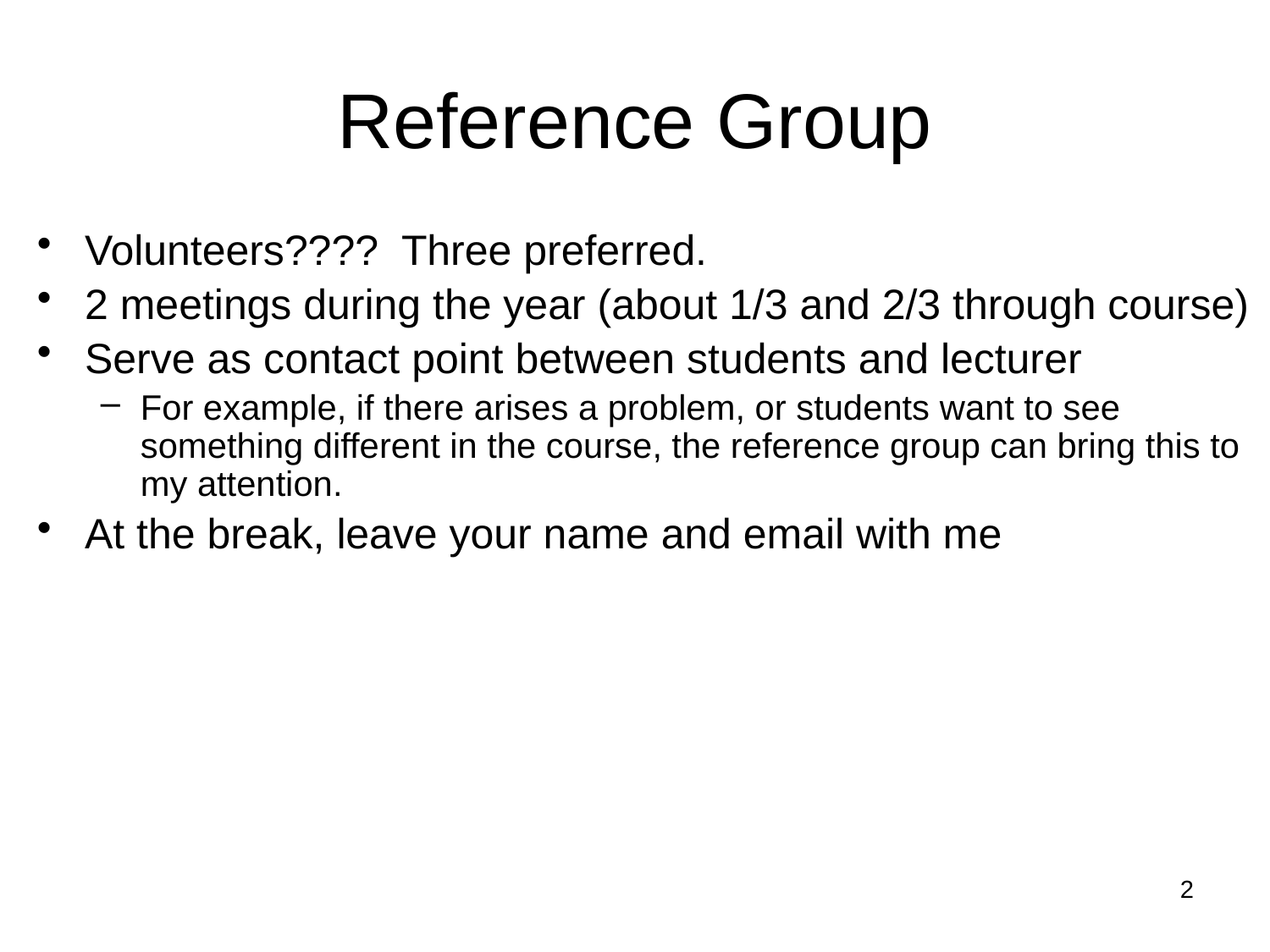

# Reference Group
Volunteers????  Three preferred.
2 meetings during the year (about 1/3 and 2/3 through course)
Serve as contact point between students and lecturer
For example, if there arises a problem, or students want to see something different in the course, the reference group can bring this to my attention.
At the break, leave your name and email with me
2